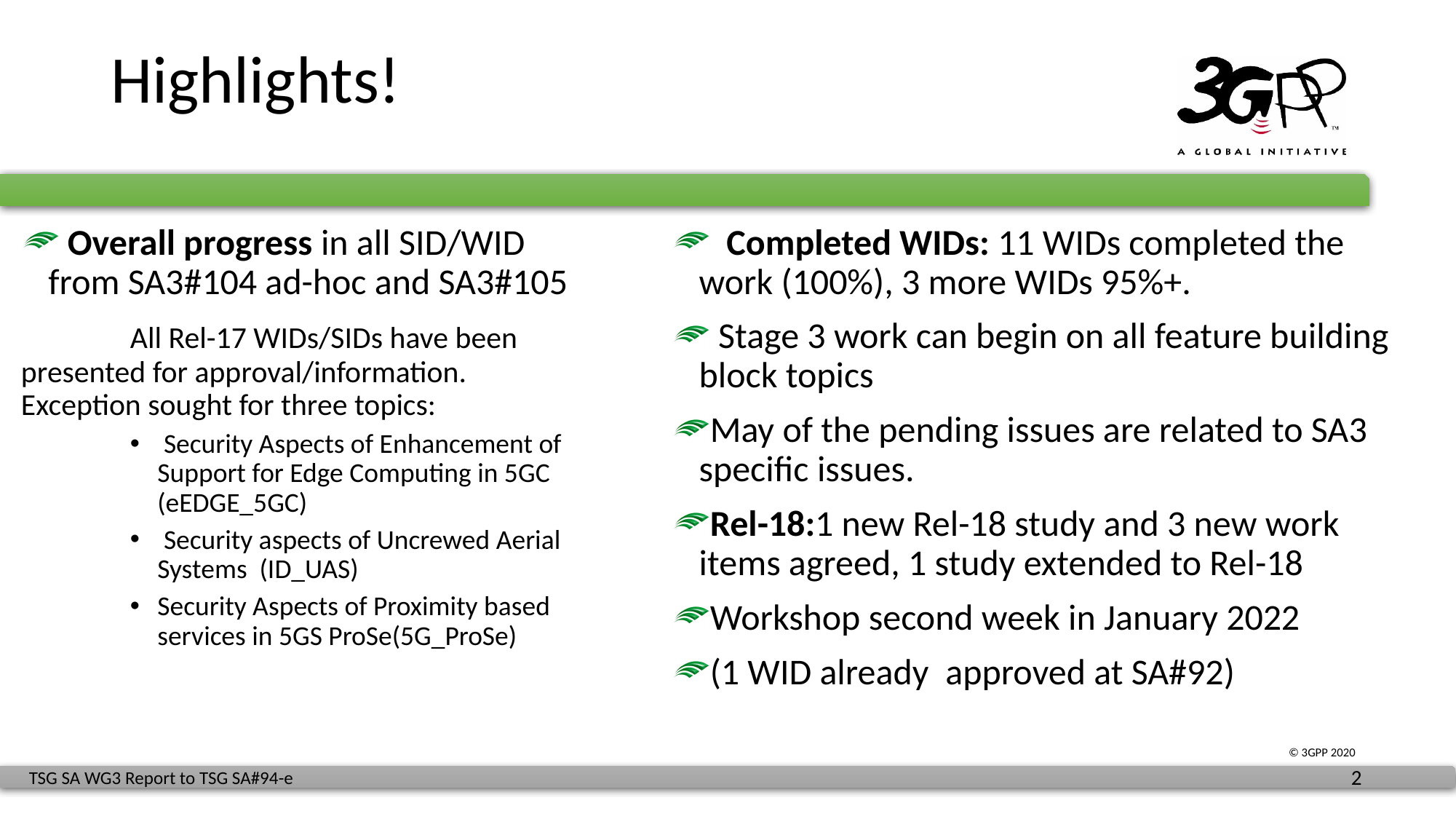

# Highlights!
 Overall progress in all SID/WID from SA3#104 ad-hoc and SA3#105
	All Rel-17 WIDs/SIDs have been presented for approval/information. Exception sought for three topics:
 Security Aspects of Enhancement of Support for Edge Computing in 5GC (eEDGE_5GC)
 Security aspects of Uncrewed Aerial Systems  (ID_UAS)
Security Aspects of Proximity based services in 5GS ProSe(5G_ProSe)

  Completed WIDs: 11 WIDs completed the work (100%), 3 more WIDs 95%+.
 Stage 3 work can begin on all feature building block topics
May of the pending issues are related to SA3 specific issues.
Rel-18:1 new Rel-18 study and 3 new work items agreed, 1 study extended to Rel-18
Workshop second week in January 2022
(1 WID already  approved at SA#92)